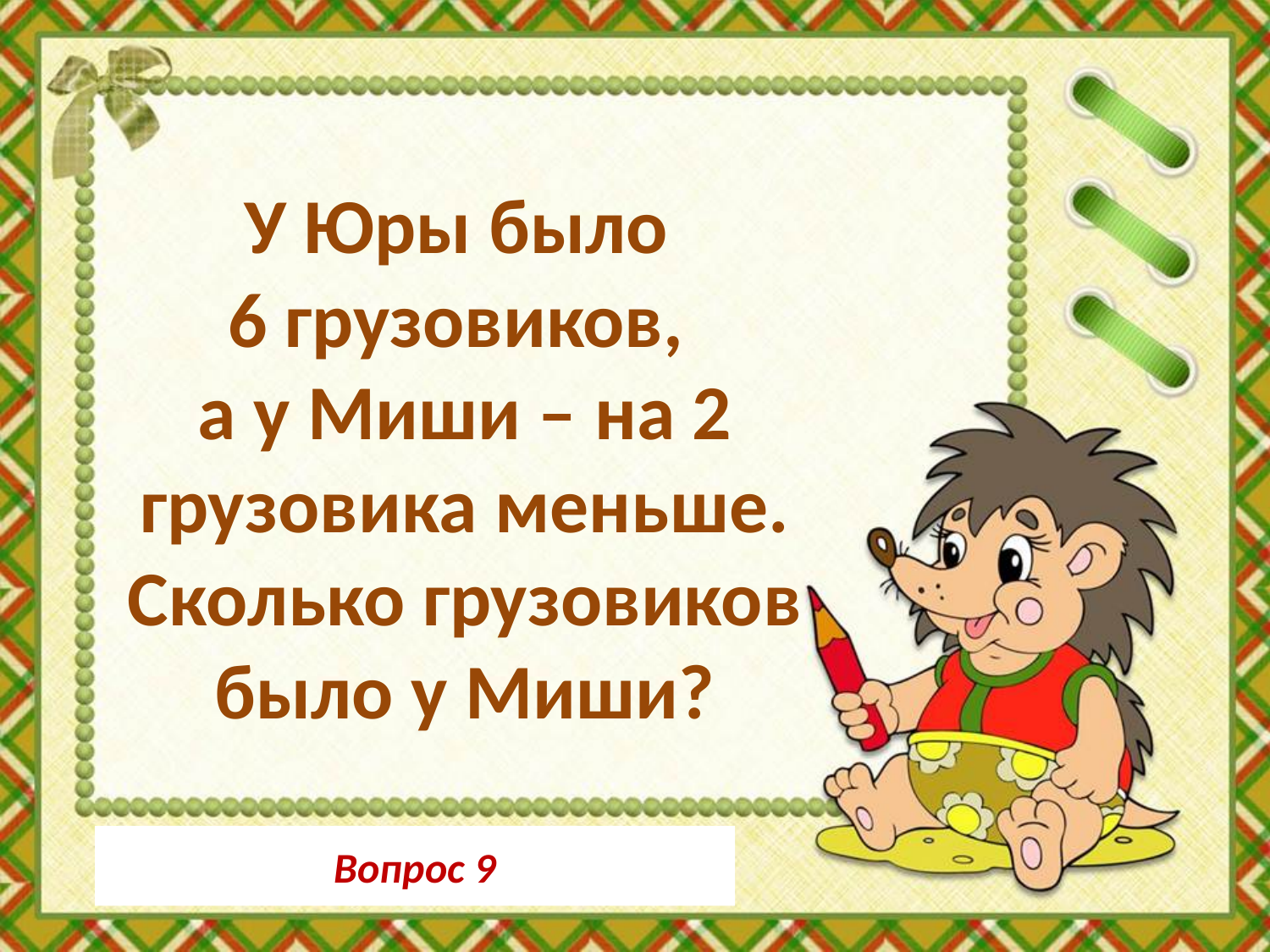

У Юры было
6 грузовиков,
а у Миши – на 2 грузовика меньше. Сколько грузовиков было у Миши?
Вопрос 9